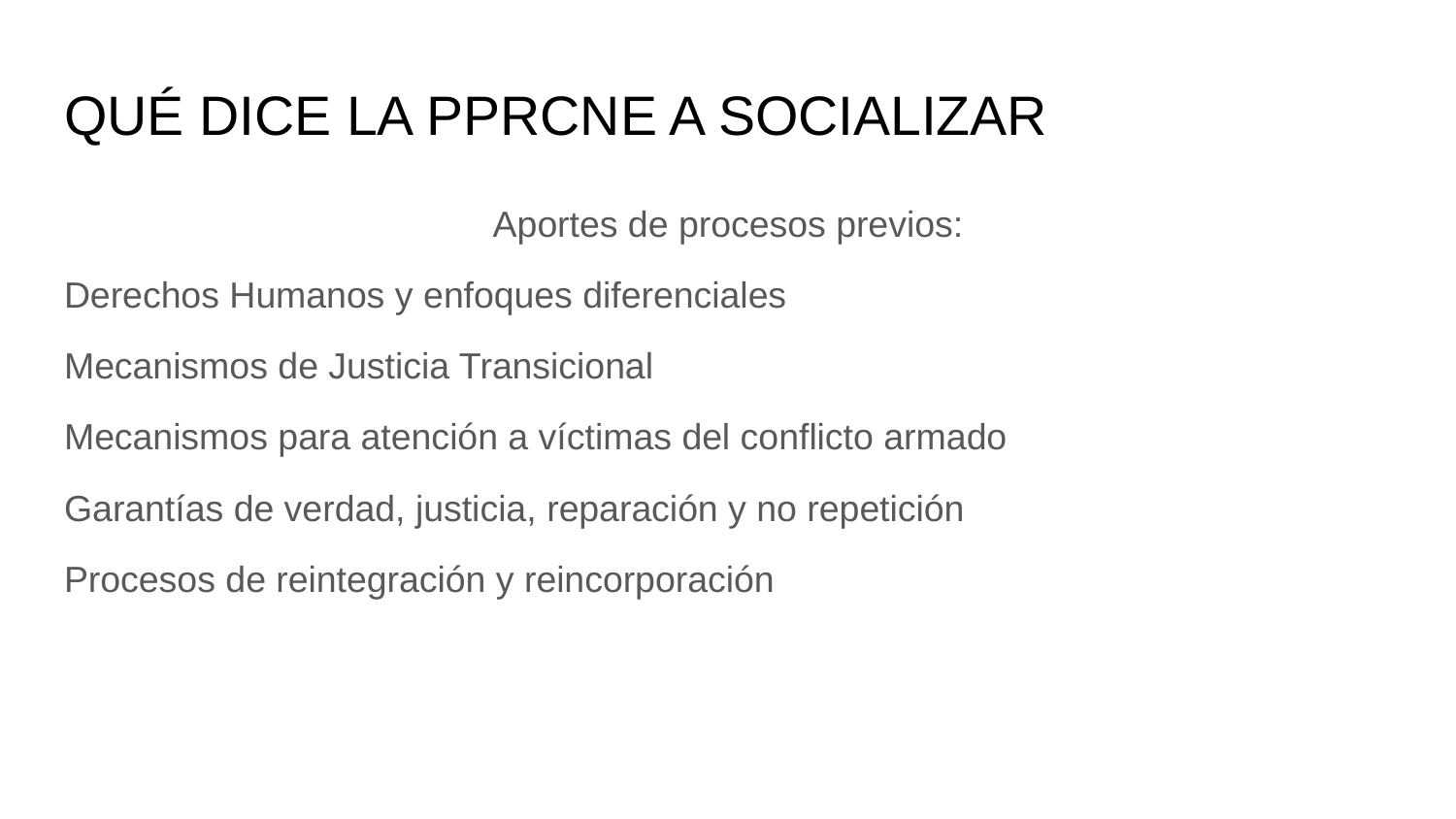

# QUÉ DICE LA PPRCNE A SOCIALIZAR
Aportes de procesos previos:
Derechos Humanos y enfoques diferenciales
Mecanismos de Justicia Transicional
Mecanismos para atención a víctimas del conflicto armado
Garantías de verdad, justicia, reparación y no repetición
Procesos de reintegración y reincorporación